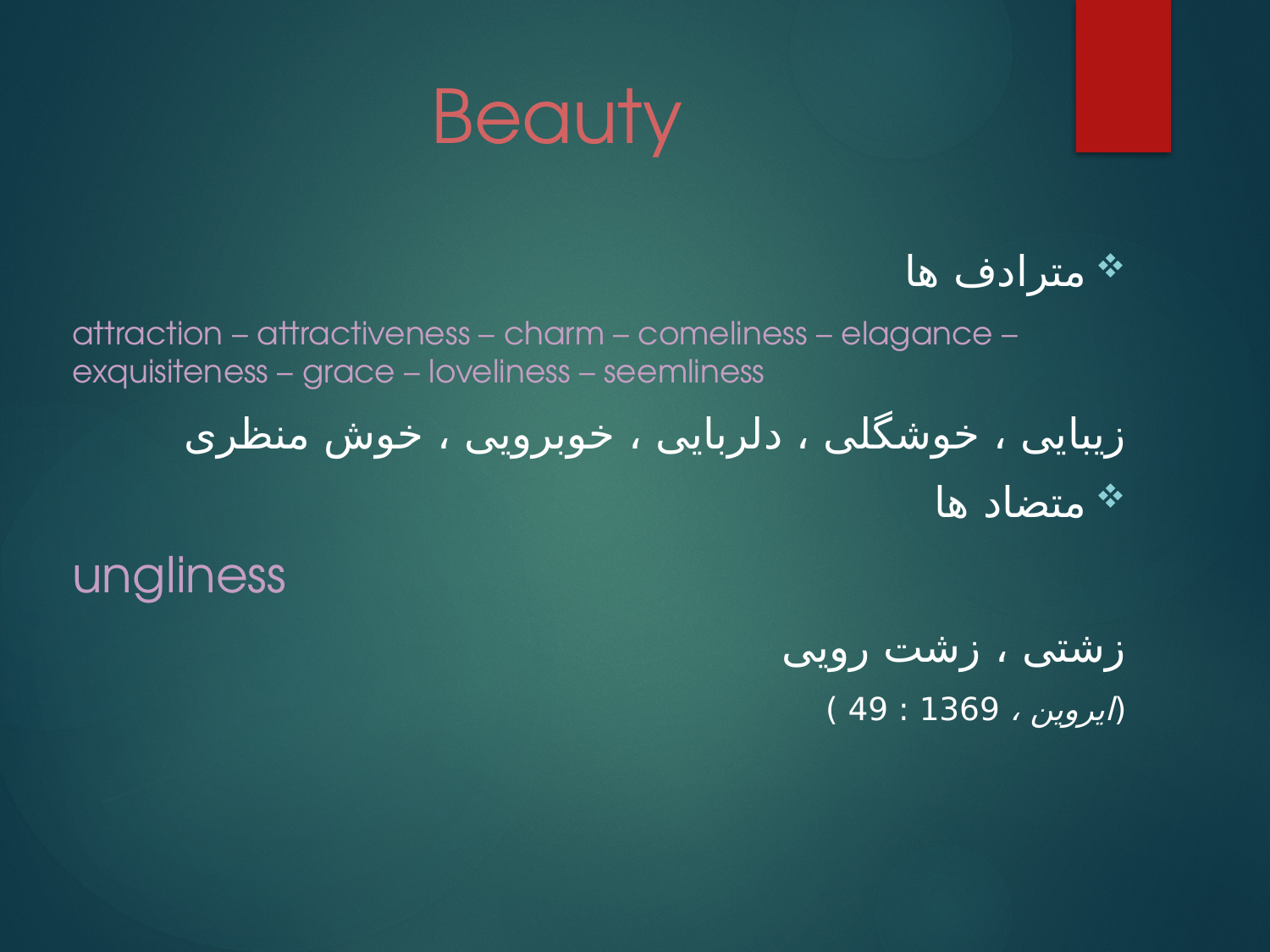

# Beauty
مترادف ها
attraction – attractiveness – charm – comeliness – elagance – exquisiteness – grace – loveliness – seemliness
زیبایی ، خوشگلی ، دلربایی ، خوبرویی ، خوش منظری
متضاد ها
ungliness
زشتی ، زشت رویی
(ایروین ، 1369 : 49 )